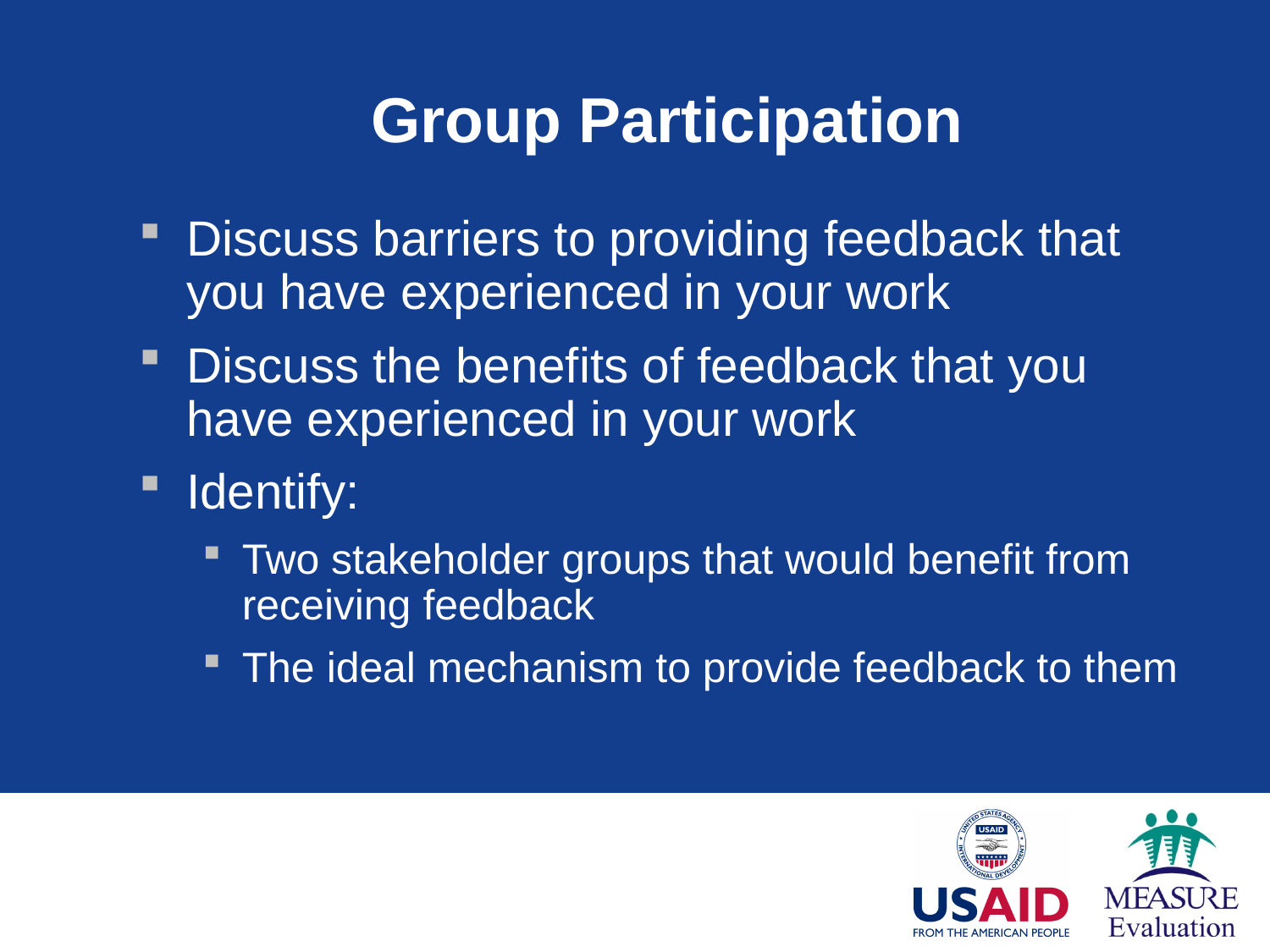

# Group Participation
Discuss barriers to providing feedback that you have experienced in your work
Discuss the benefits of feedback that you have experienced in your work
Identify:
Two stakeholder groups that would benefit from receiving feedback
The ideal mechanism to provide feedback to them